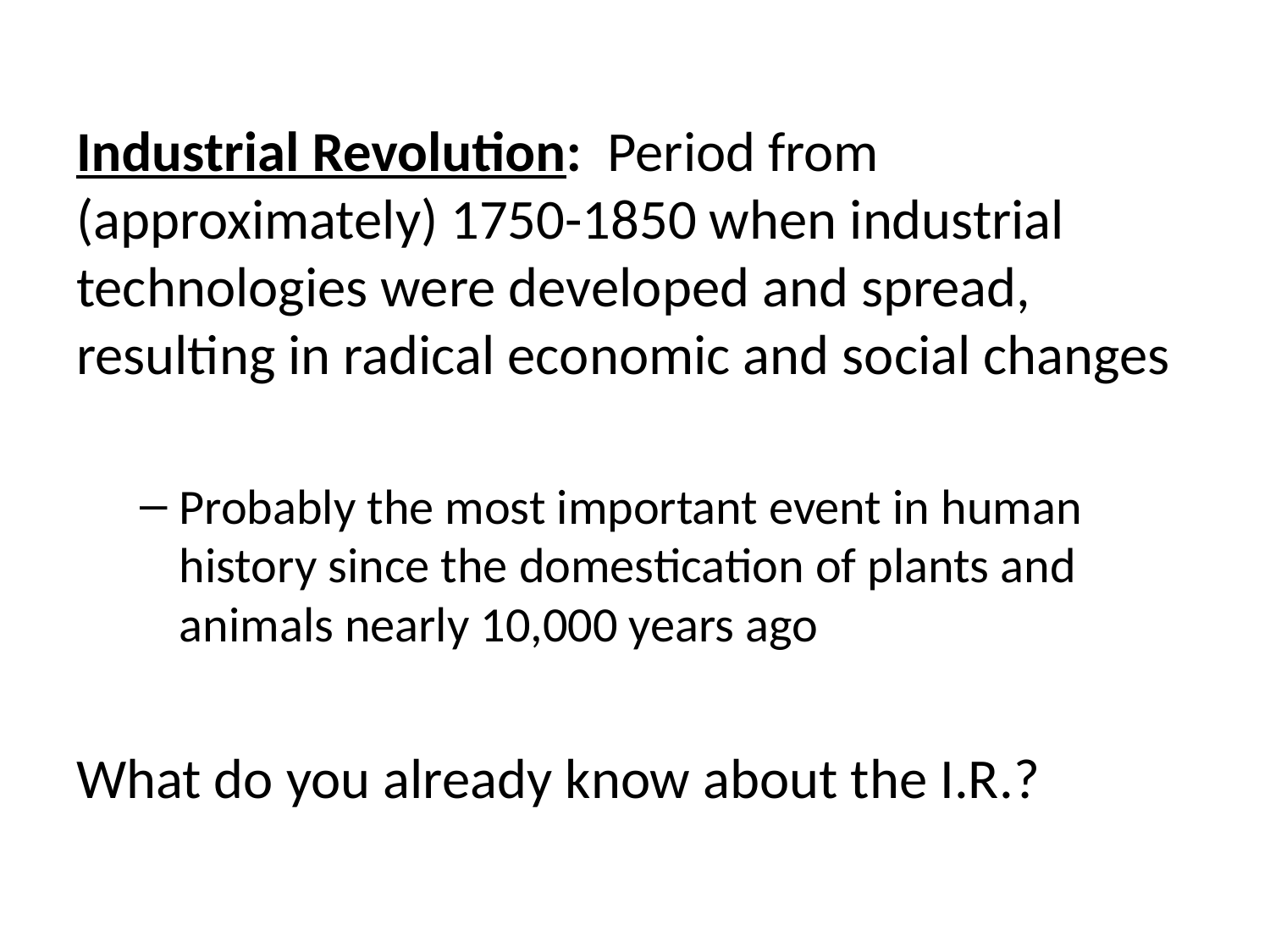

Industrial Revolution:  Period from (approximately) 1750-1850 when industrial technologies were developed and spread, resulting in radical economic and social changes

Probably the most important event in human history since the domestication of plants and animals nearly 10,000 years ago

What do you already know about the I.R.?